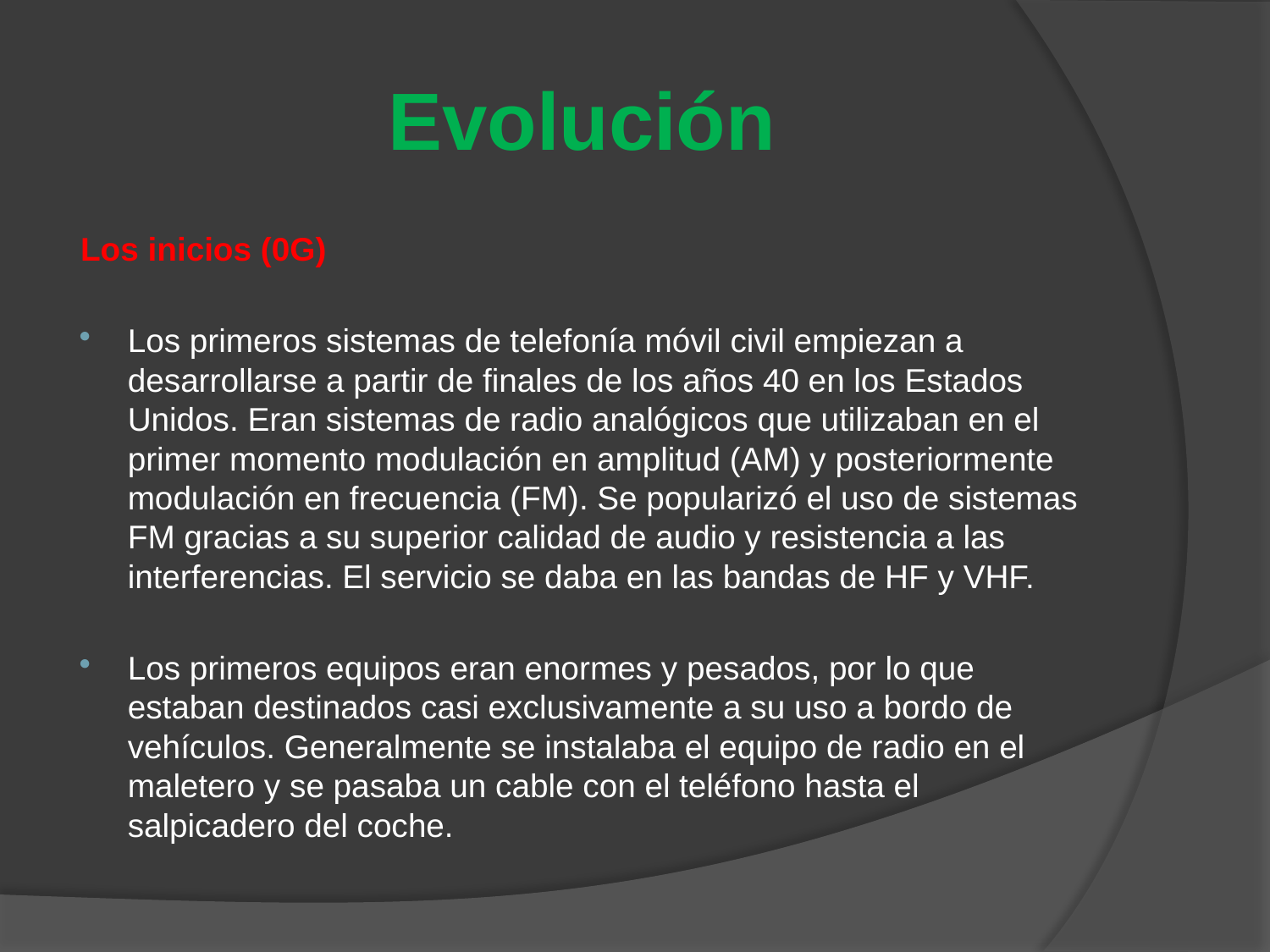

# Evolución
Los inicios (0G)

Los primeros sistemas de telefonía móvil civil empiezan a desarrollarse a partir de finales de los años 40 en los Estados Unidos. Eran sistemas de radio analógicos que utilizaban en el primer momento modulación en amplitud (AM) y posteriormente modulación en frecuencia (FM). Se popularizó el uso de sistemas FM gracias a su superior calidad de audio y resistencia a las interferencias. El servicio se daba en las bandas de HF y VHF.

Los primeros equipos eran enormes y pesados, por lo que estaban destinados casi exclusivamente a su uso a bordo de vehículos. Generalmente se instalaba el equipo de radio en el maletero y se pasaba un cable con el teléfono hasta el salpicadero del coche.